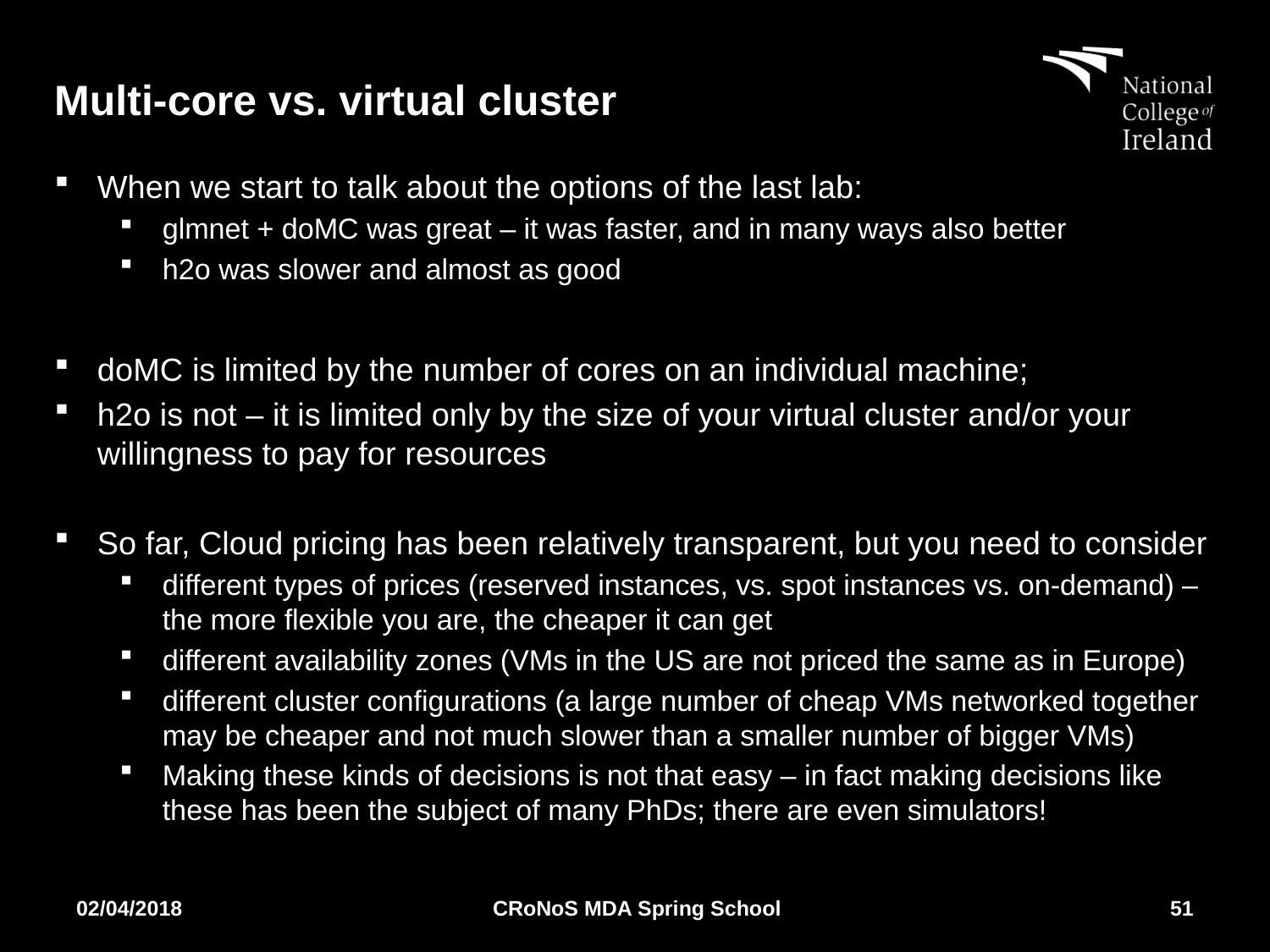

# Multi-core vs. virtual cluster
When we start to talk about the options of the last lab:
glmnet + doMC was great – it was faster, and in many ways also better
h2o was slower and almost as good

doMC is limited by the number of cores on an individual machine;
h2o is not – it is limited only by the size of your virtual cluster and/or your willingness to pay for resources

So far, Cloud pricing has been relatively transparent, but you need to consider
different types of prices (reserved instances, vs. spot instances vs. on-demand) – the more flexible you are, the cheaper it can get
different availability zones (VMs in the US are not priced the same as in Europe)
different cluster configurations (a large number of cheap VMs networked together may be cheaper and not much slower than a smaller number of bigger VMs)
Making these kinds of decisions is not that easy – in fact making decisions like these has been the subject of many PhDs; there are even simulators!

02/04/2018
CRoNoS MDA Spring School
51